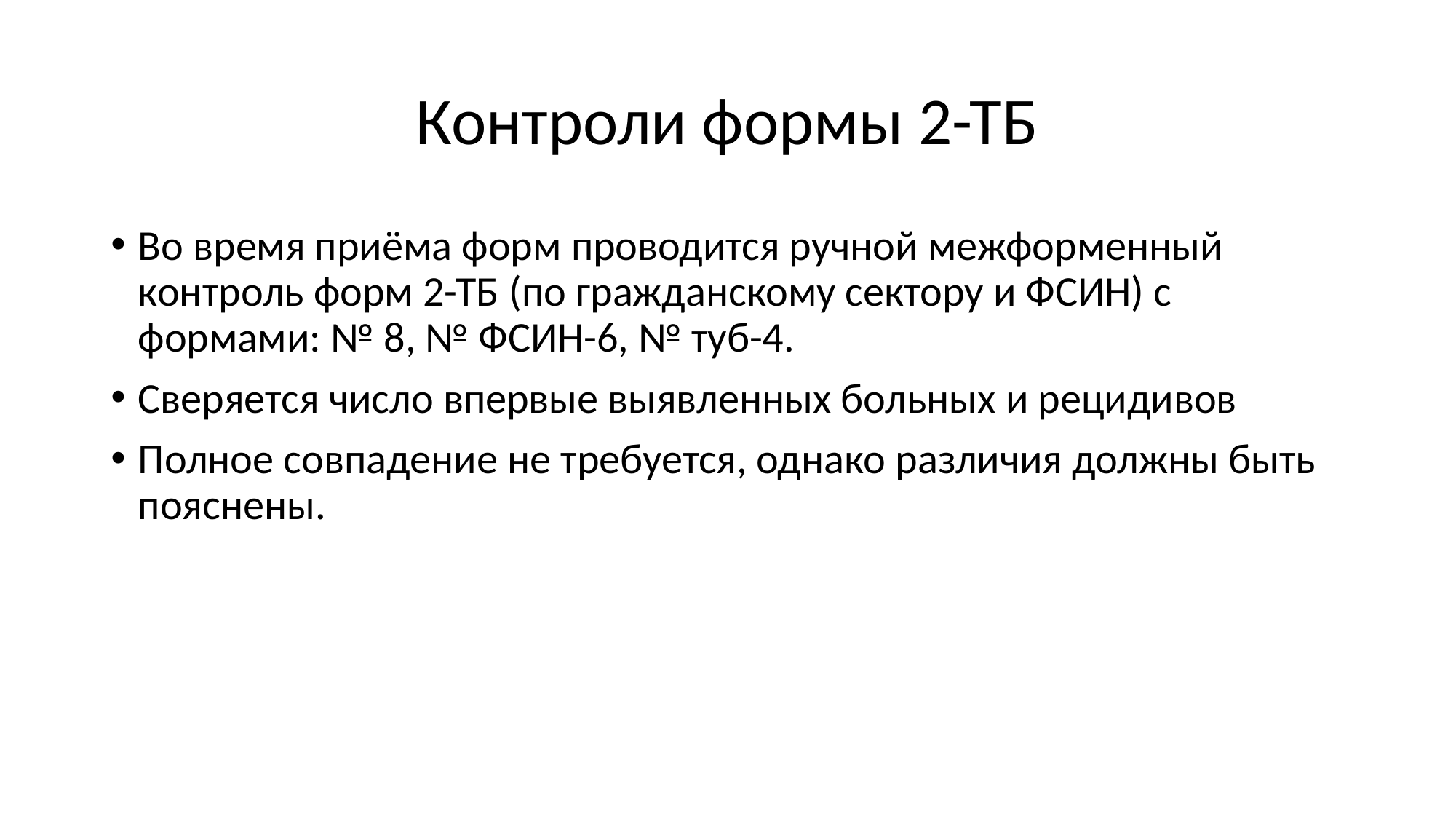

# Контроли формы 2-ТБ
Во время приёма форм проводится ручной межформенный контроль форм 2-ТБ (по гражданскому сектору и ФСИН) с формами: № 8, № ФСИН-6, № туб-4.
Сверяется число впервые выявленных больных и рецидивов
Полное совпадение не требуется, однако различия должны быть пояснены.